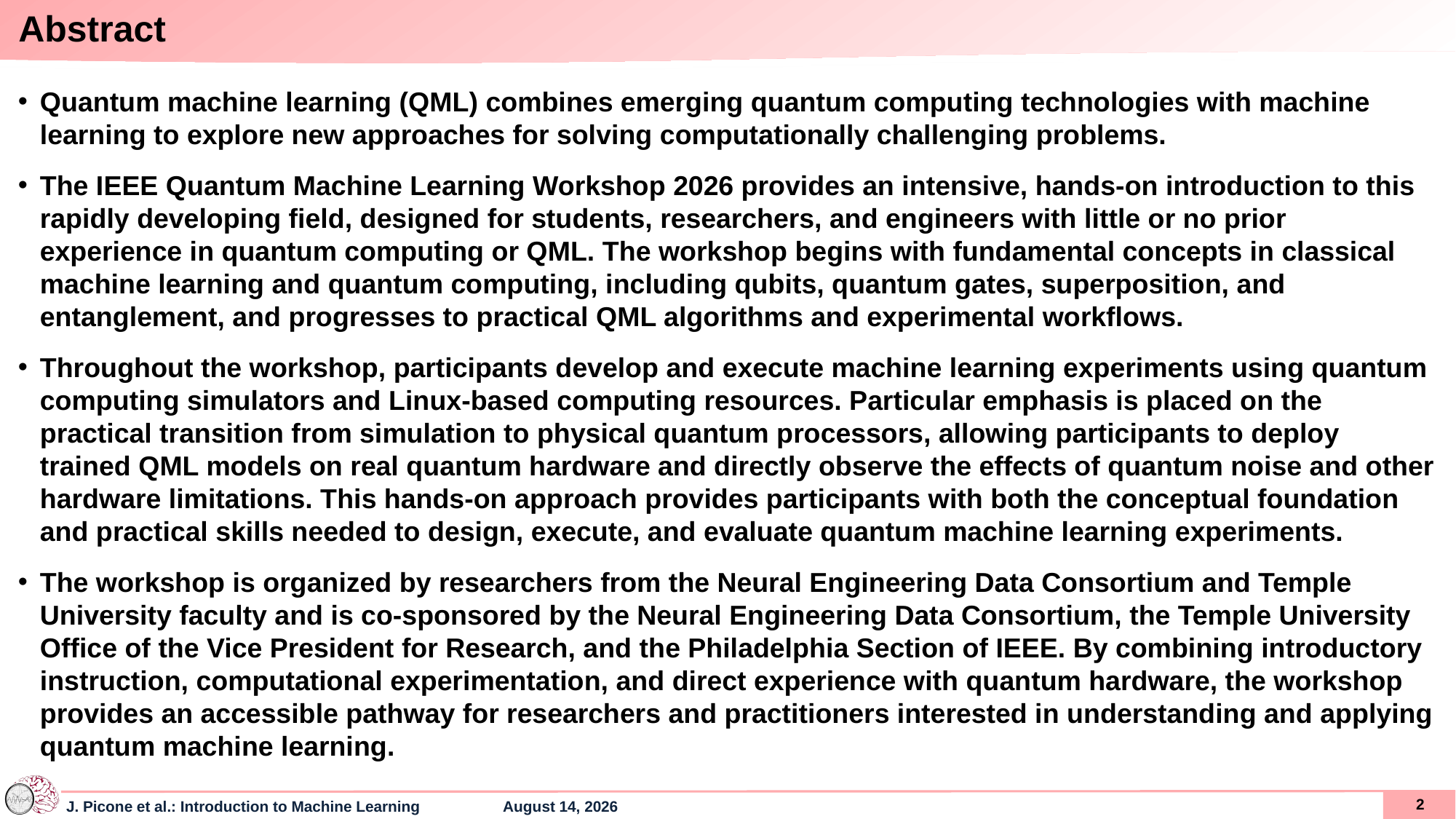

# Abstract
Quantum machine learning (QML) combines emerging quantum computing technologies with machine learning to explore new approaches for solving computationally challenging problems.
The IEEE Quantum Machine Learning Workshop 2026 provides an intensive, hands-on introduction to this rapidly developing field, designed for students, researchers, and engineers with little or no prior experience in quantum computing or QML. The workshop begins with fundamental concepts in classical machine learning and quantum computing, including qubits, quantum gates, superposition, and entanglement, and progresses to practical QML algorithms and experimental workflows.
Throughout the workshop, participants develop and execute machine learning experiments using quantum computing simulators and Linux-based computing resources. Particular emphasis is placed on the practical transition from simulation to physical quantum processors, allowing participants to deploy trained QML models on real quantum hardware and directly observe the effects of quantum noise and other hardware limitations. This hands-on approach provides participants with both the conceptual foundation and practical skills needed to design, execute, and evaluate quantum machine learning experiments.
The workshop is organized by researchers from the Neural Engineering Data Consortium and Temple University faculty and is co-sponsored by the Neural Engineering Data Consortium, the Temple University Office of the Vice President for Research, and the Philadelphia Section of IEEE. By combining introductory instruction, computational experimentation, and direct experience with quantum hardware, the workshop provides an accessible pathway for researchers and practitioners interested in understanding and applying quantum machine learning.